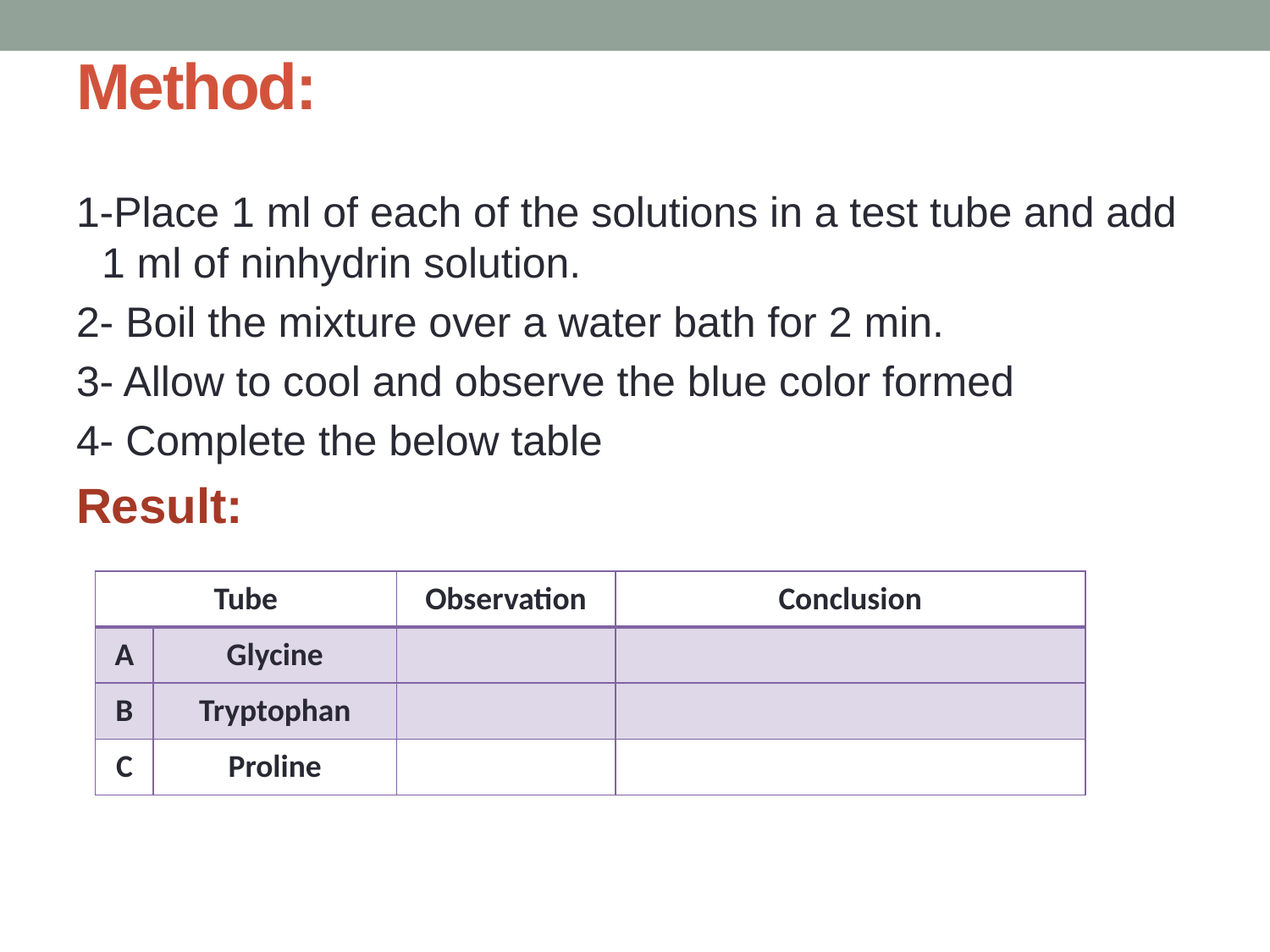

# Method:

1-Place 1 ml of each of the solutions in a test tube and add 1 ml of ninhydrin solution.
2- Boil the mixture over a water bath for 2 min.
3- Allow to cool and observe the blue color formed
4- Complete the below table
Result:

| Tube |  | Observation | Conclusion |
| --- | --- | --- | --- |
| A | Glycine |  |  |
| B | Tryptophan |  |  |
| C | Proline |  |  |